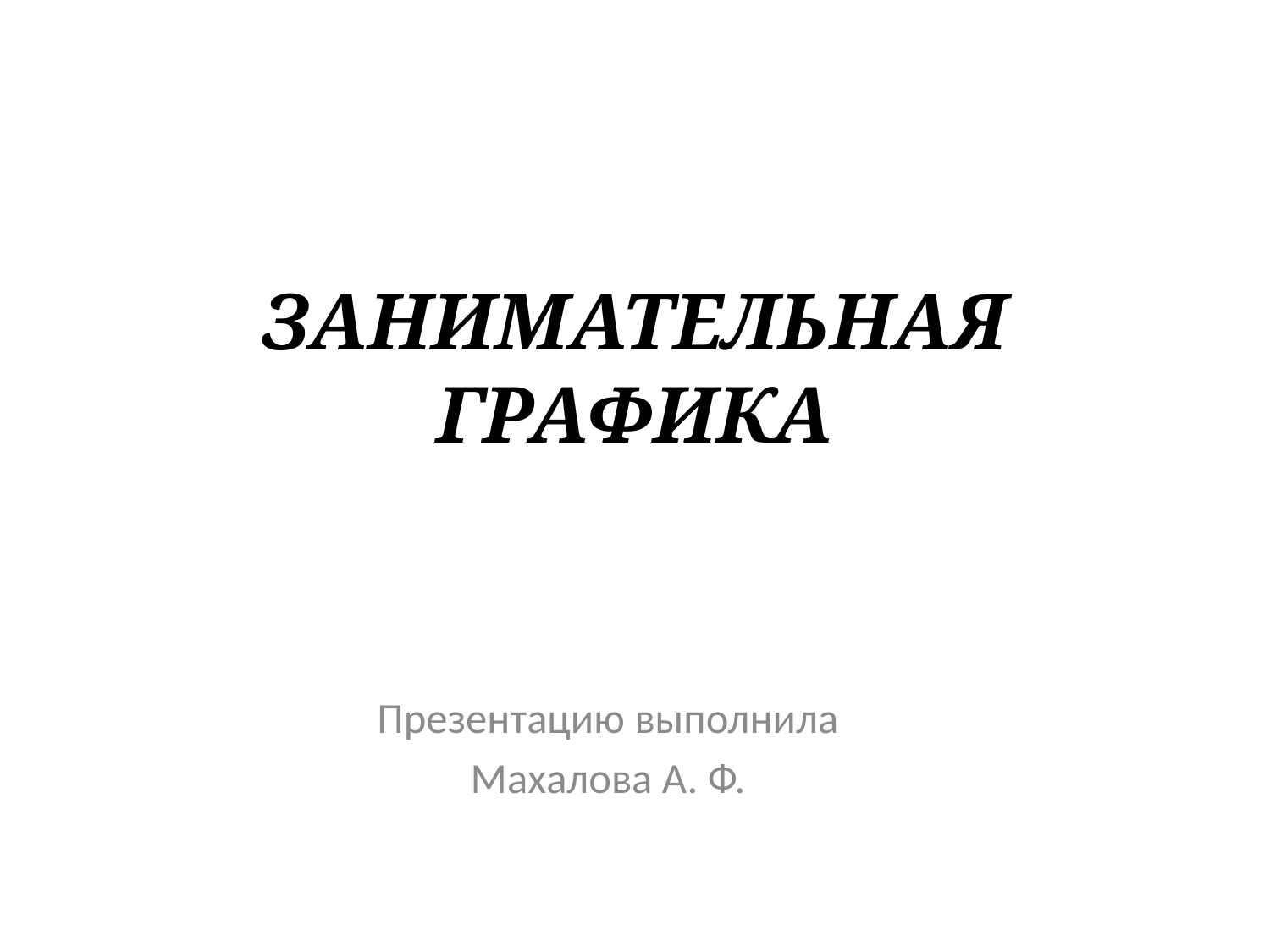

# ЗАНИМАТЕЛЬНАЯ ГРАФИКА
Презентацию выполнила
Махалова А. Ф.